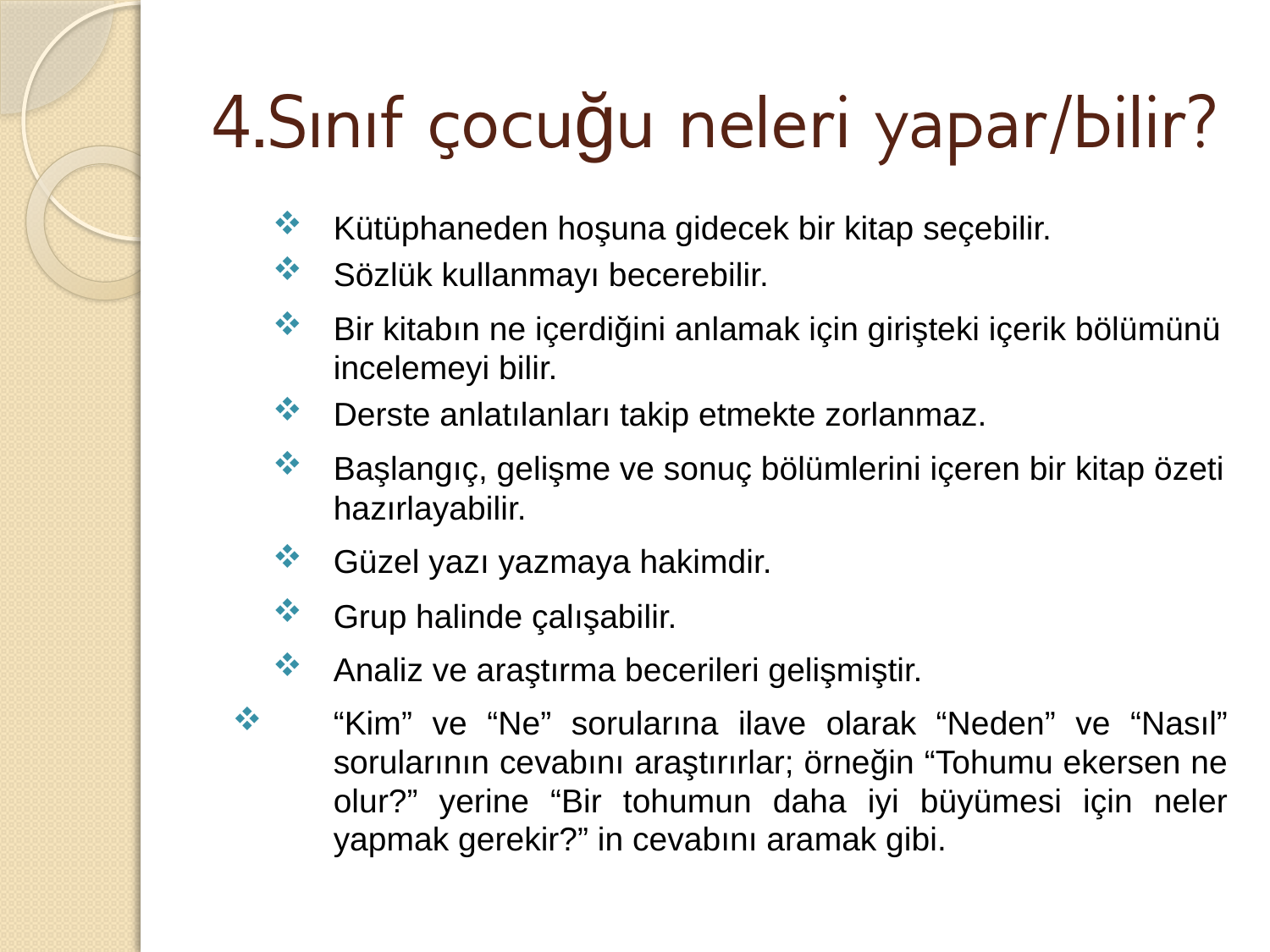

# 4.Sınıf çocuğu neleri yapar/bilir?
Kütüphaneden hoşuna gidecek bir kitap seçebilir.
Sözlük kullanmayı becerebilir.

Bir kitabın ne içerdiğini anlamak için girişteki içerik bölümünü incelemeyi bilir.
Derste anlatılanları takip etmekte zorlanmaz.

Başlangıç, gelişme ve sonuç bölümlerini içeren bir kitap özeti hazırlayabilir.

Güzel yazı yazmaya hakimdir.

Grup halinde çalışabilir.

Analiz ve araştırma becerileri gelişmiştir.

“Kim” ve “Ne” sorularına ilave olarak “Neden” ve “Nasıl” sorularının cevabını araştırırlar; örneğin “Tohumu ekersen ne olur?” yerine “Bir tohumun daha iyi büyümesi için neler yapmak gerekir?” in cevabını aramak gibi.